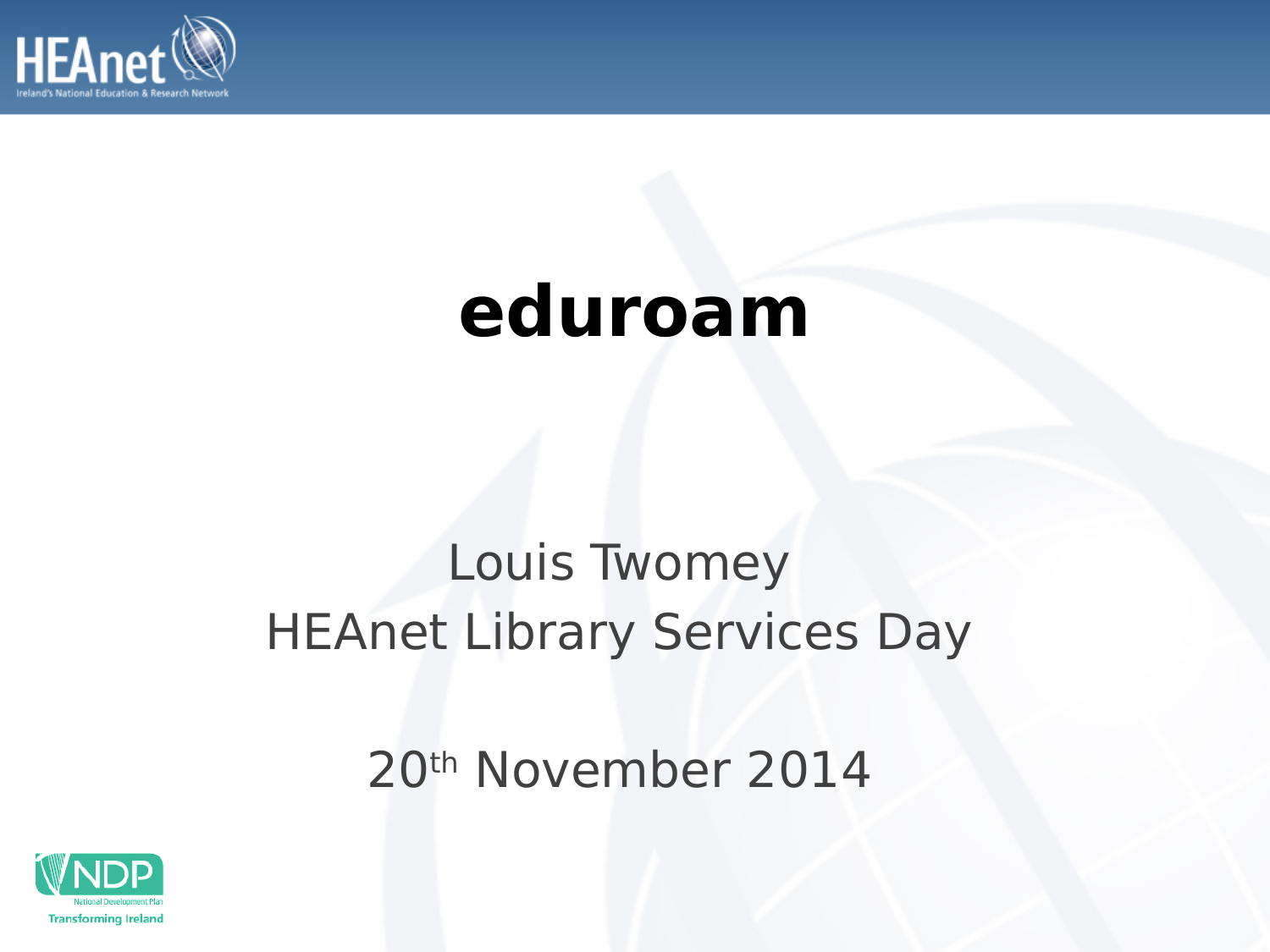

# eduroam
Louis Twomey
HEAnet Library Services Day

20th November 2014